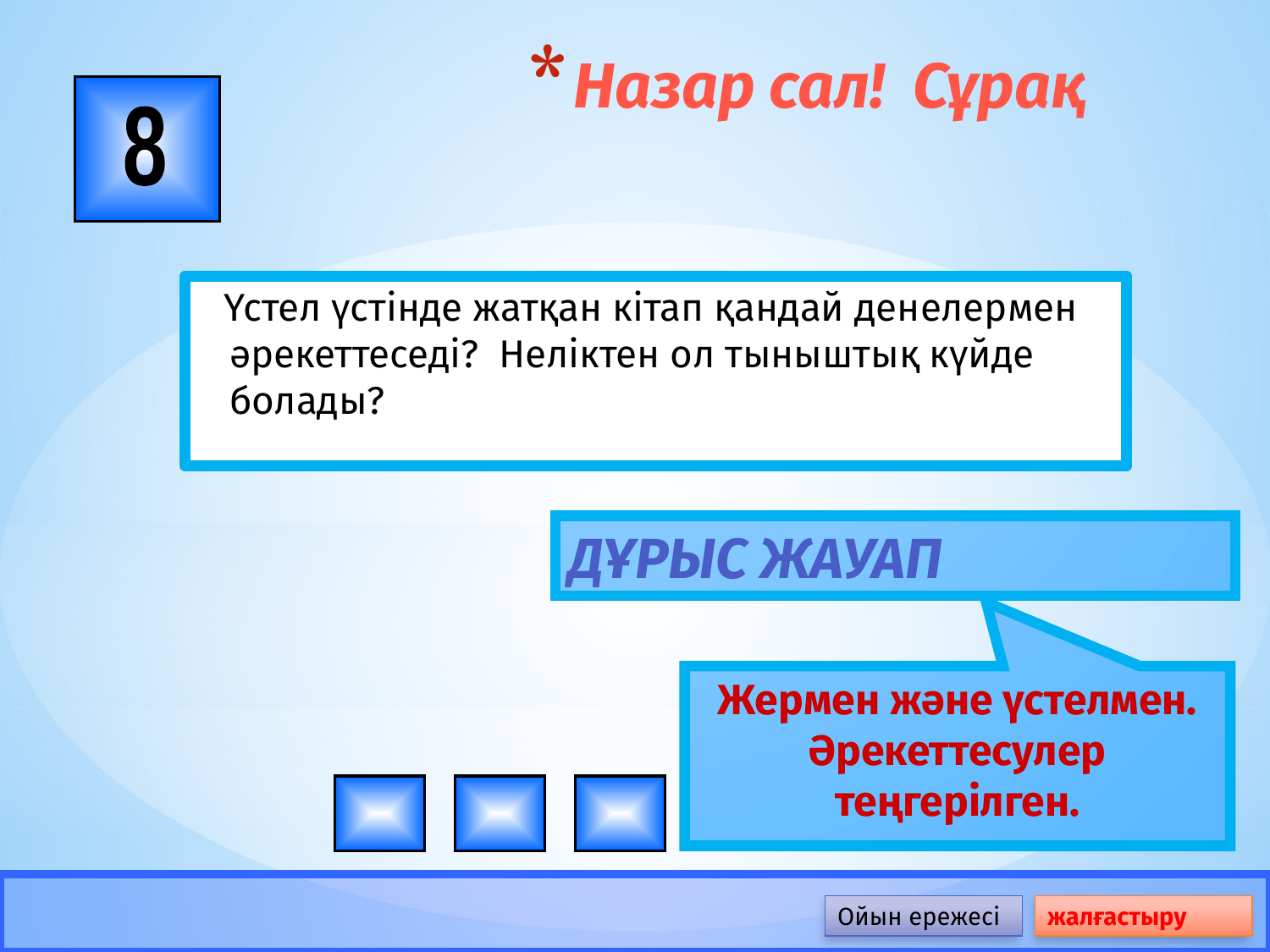

# Назар сал!  Сұрақ

8
  Үстел үстінде жатқан кітап қандай денелермен әрекеттеседі?  Неліктен ол тыныштық күйде болады?
Дұрыс жауап
Жермен және үстелмен. Әрекеттесулер теңгерілген.

Ойын ережесі
жалғастыру